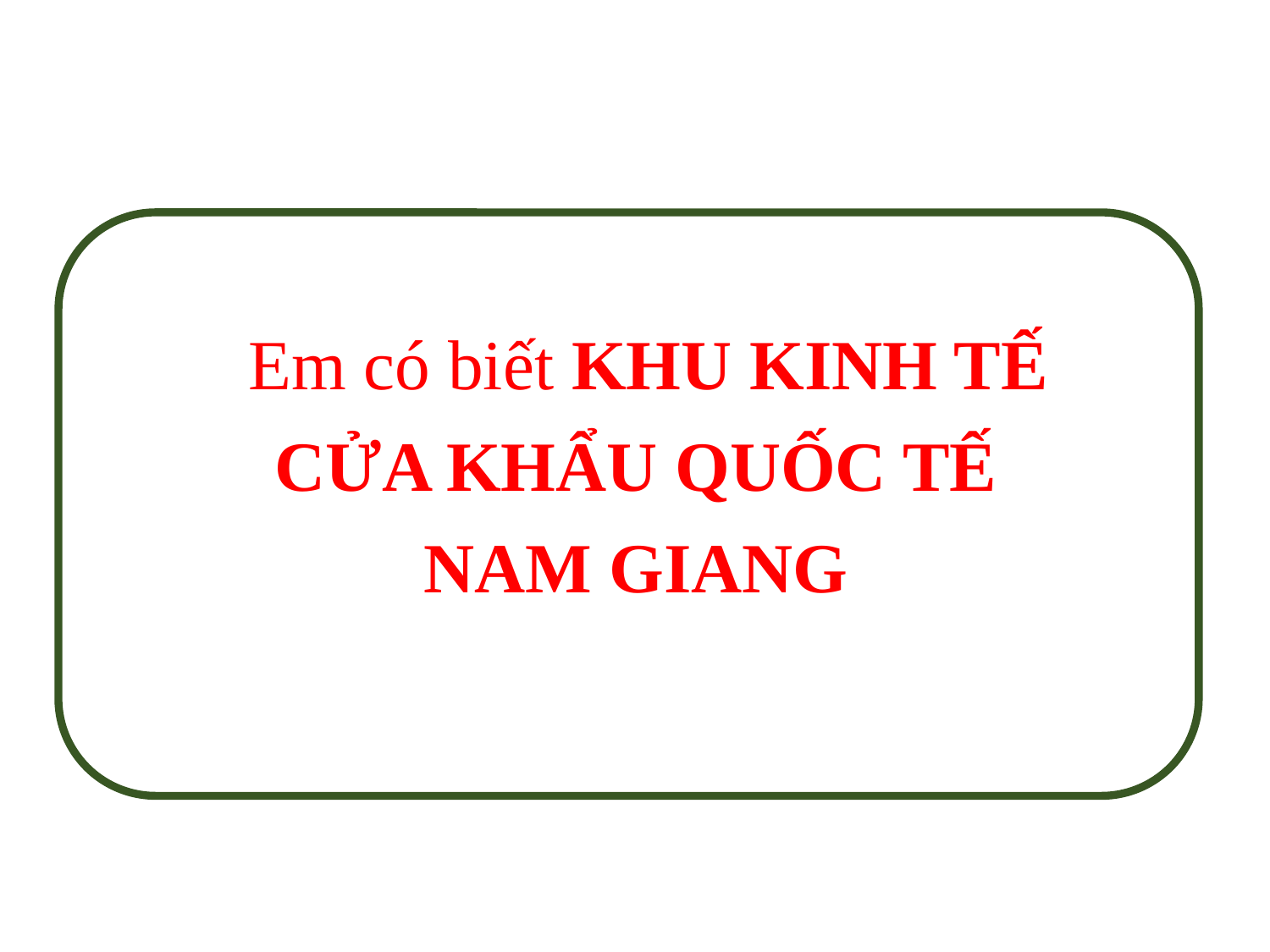

Em có biết KHU KINH TẾ CỬA KHẨU QUỐC TẾ NAM GIANG